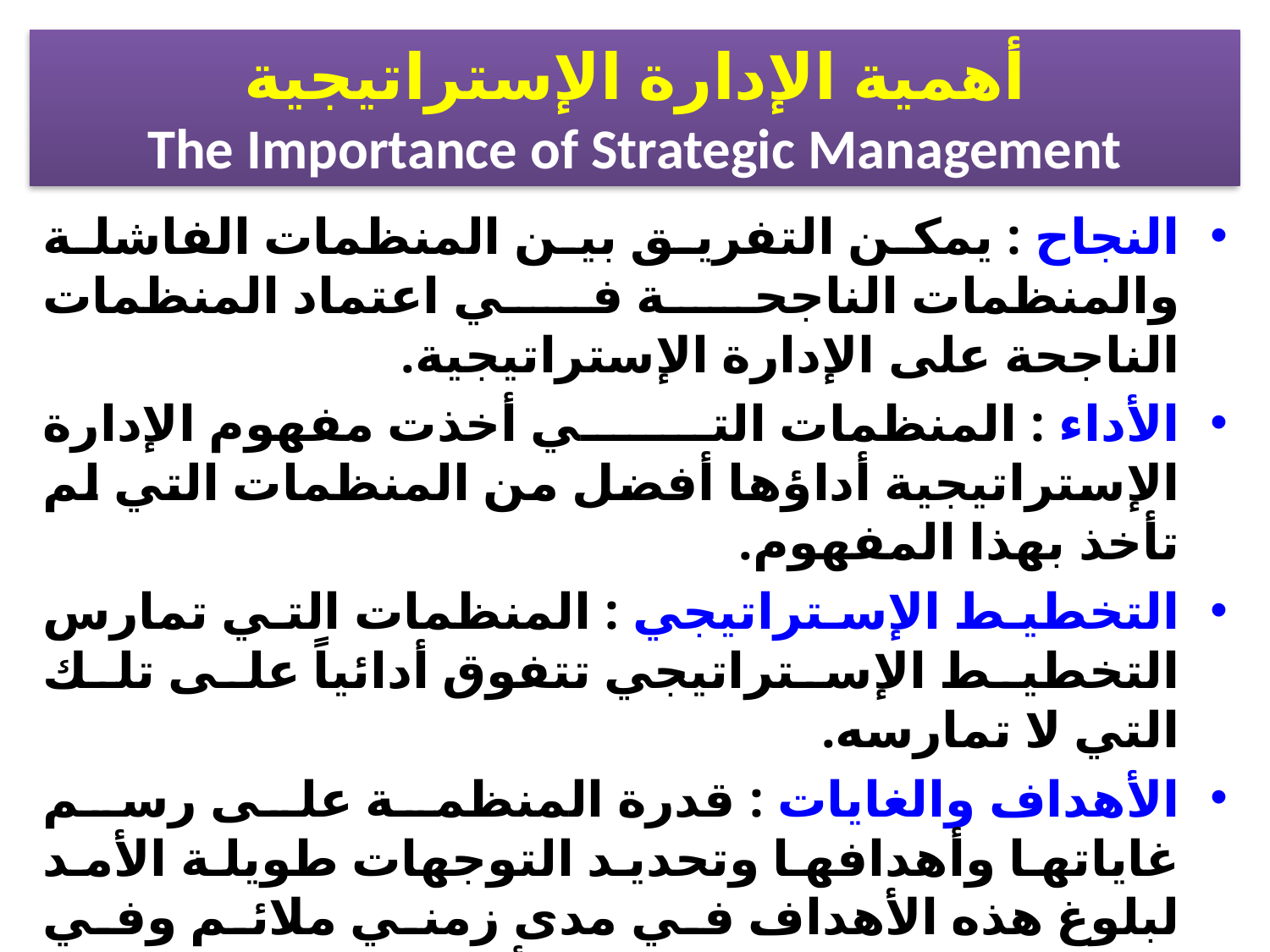

أهمية الإدارة الإستراتيجية
 The Importance of Strategic Management
النجاح : يمكن التفريق بين المنظمات الفاشلة والمنظمات الناجحة في اعتماد المنظمات الناجحة على الإدارة الإستراتيجية.
الأداء : المنظمات التي أخذت مفهوم الإدارة الإستراتيجية أداؤها أفضل من المنظمات التي لم تأخذ بهذا المفهوم.
التخطيط الإستراتيجي : المنظمات التي تمارس التخطيط الإستراتيجي تتفوق أدائياً على تلك التي لا تمارسه.
الأهداف والغايات : قدرة المنظمة على رسم غاياتها وأهدافها وتحديد التوجهات طويلة الأمد لبلوغ هذه الأهداف في مدى زمني ملائم وفي بيئة تتسم بالسرعة وعدم التأكد.
التنفيذ : متابعة وتقييم التنفيذ ومدى التقدم لبلوغ الأهداف.
التحديات : مواجهة التحديات التي تتعرض لها المنظمة.